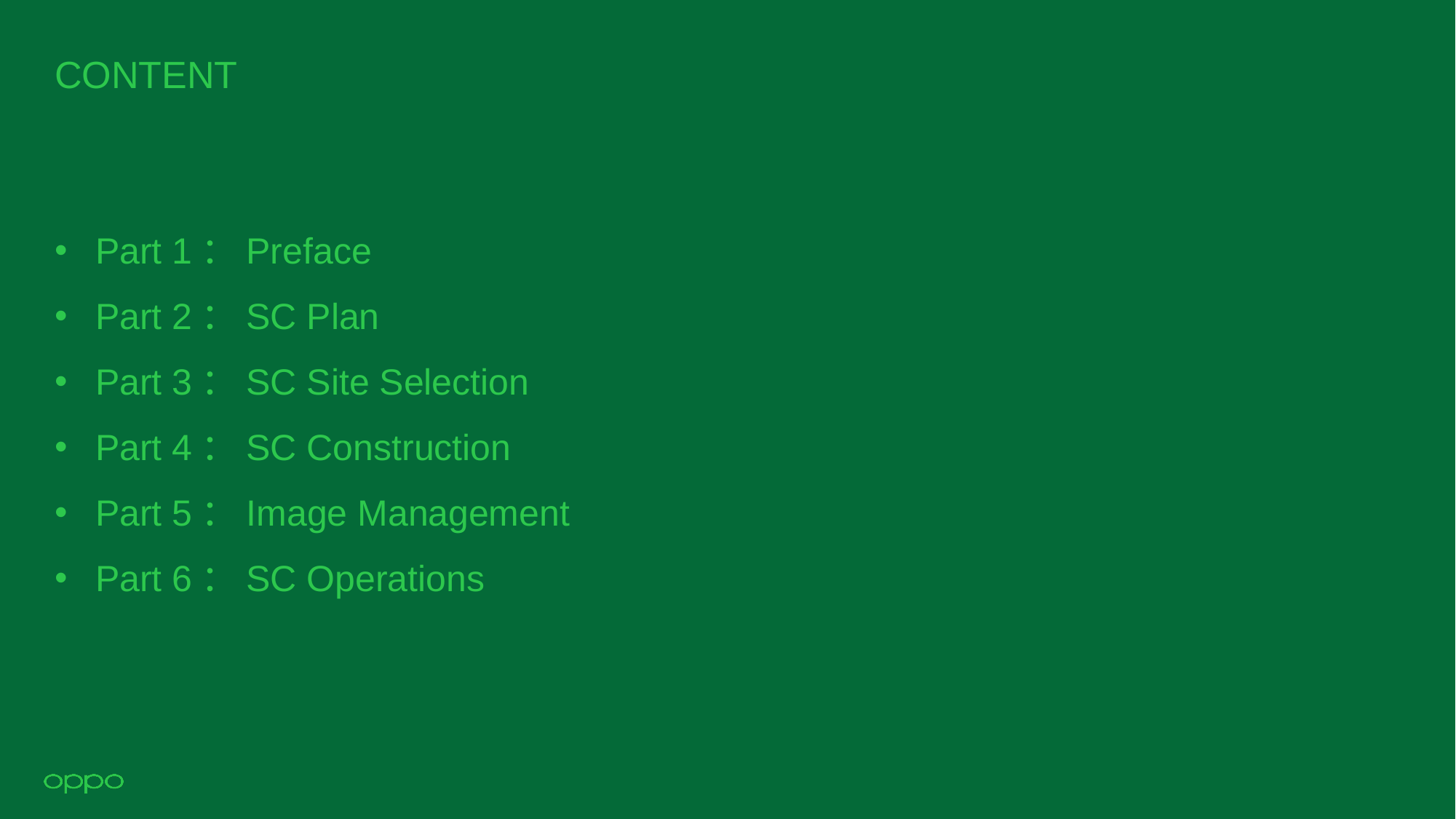

# CONTENT
Part 1：Preface
Part 2：SC Plan
Part 3：SC Site Selection
Part 4：SC Construction
Part 5：Image Management
Part 6：SC Operations